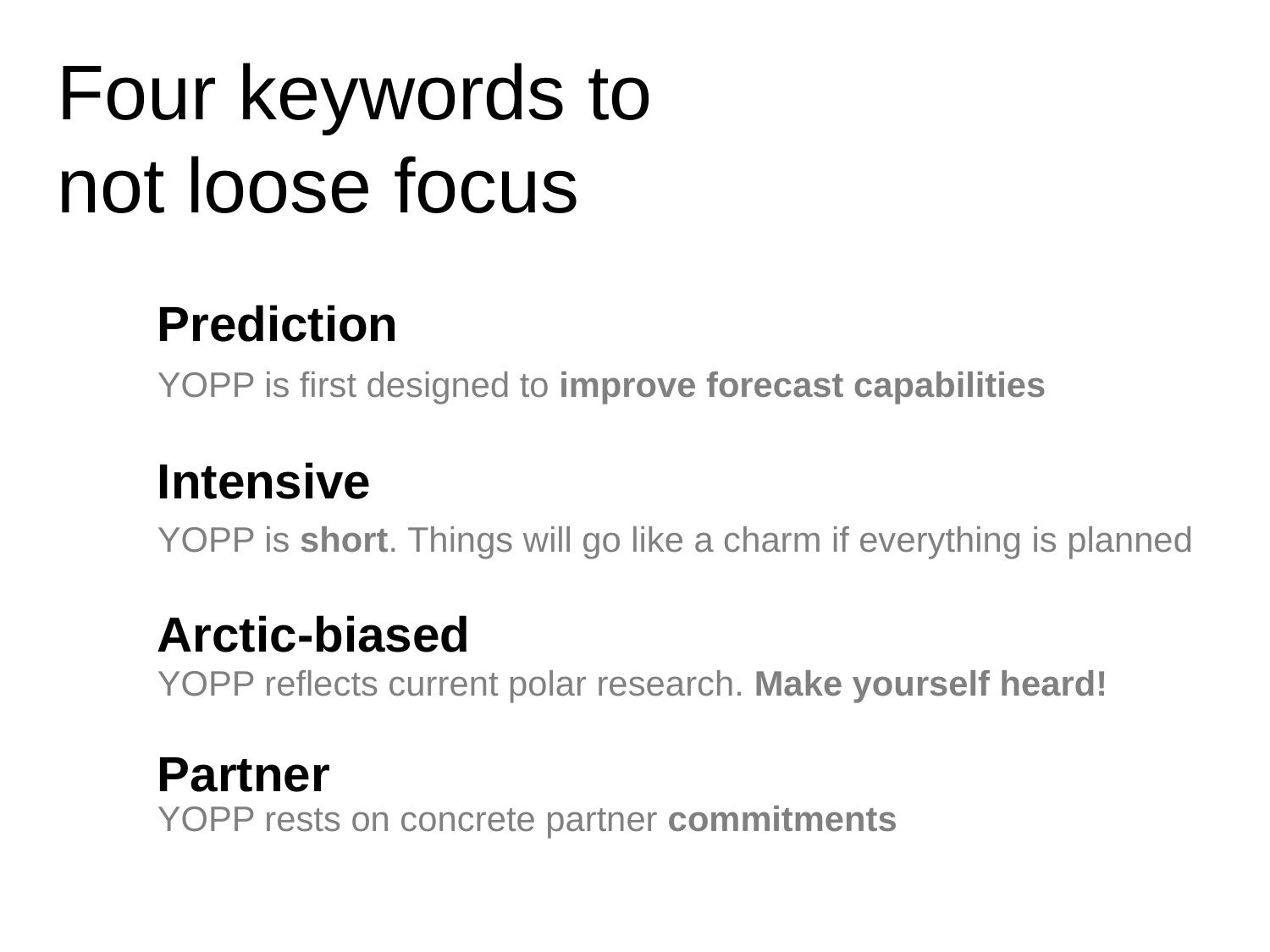

Four keywords to not loose focus
Prediction
YOPP is first designed to improve forecast capabilities
Intensive
YOPP is short. Things will go like a charm if everything is planned
Arctic-biased
YOPP reflects current polar research. Make yourself heard!
Partner
YOPP rests on concrete partner commitments